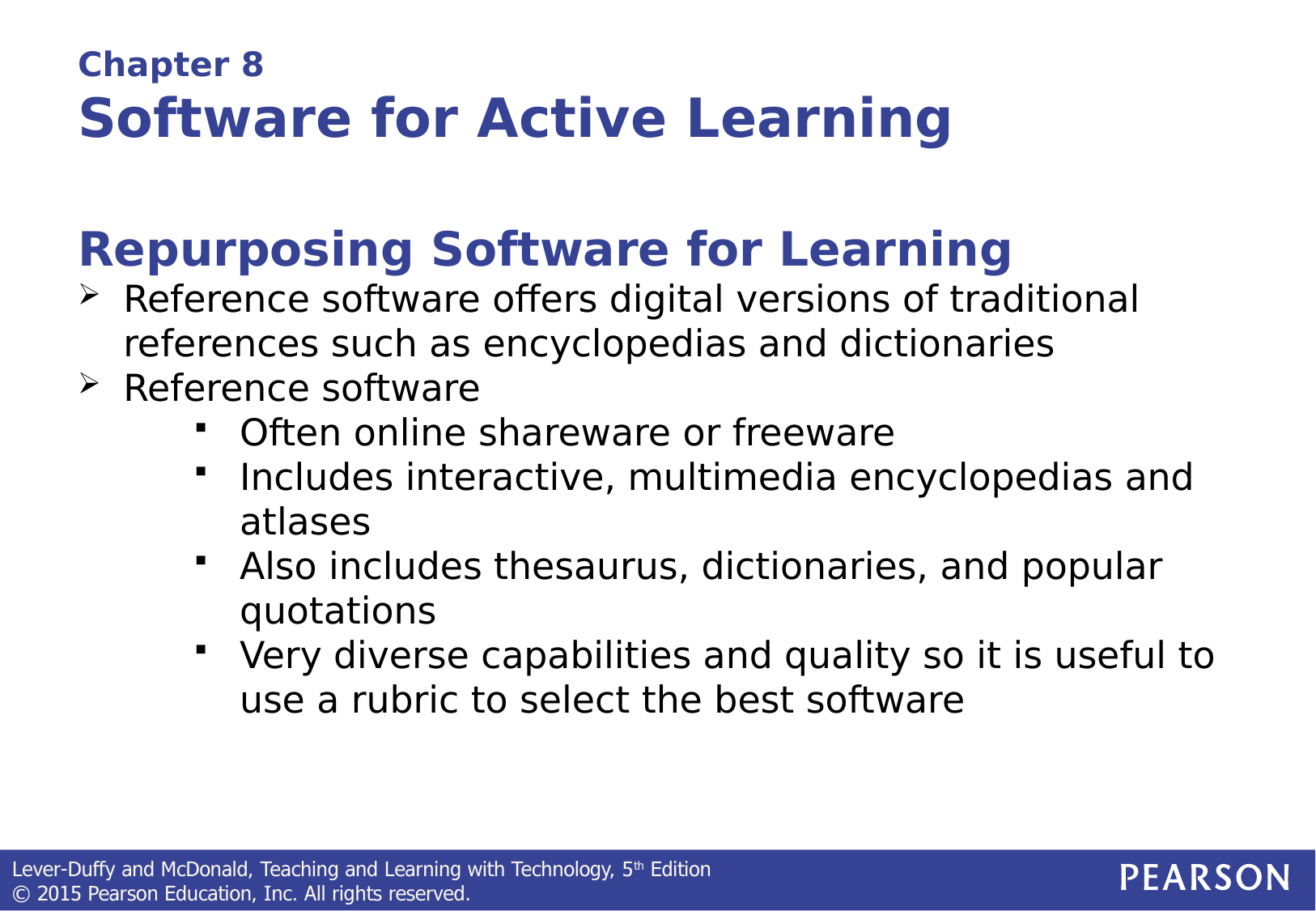

# Chapter 8 Software for Active Learning
Repurposing Software for Learning
Reference software offers digital versions of traditional references such as encyclopedias and dictionaries
Reference software
Often online shareware or freeware
Includes interactive, multimedia encyclopedias and atlases
Also includes thesaurus, dictionaries, and popular quotations
Very diverse capabilities and quality so it is useful to use a rubric to select the best software